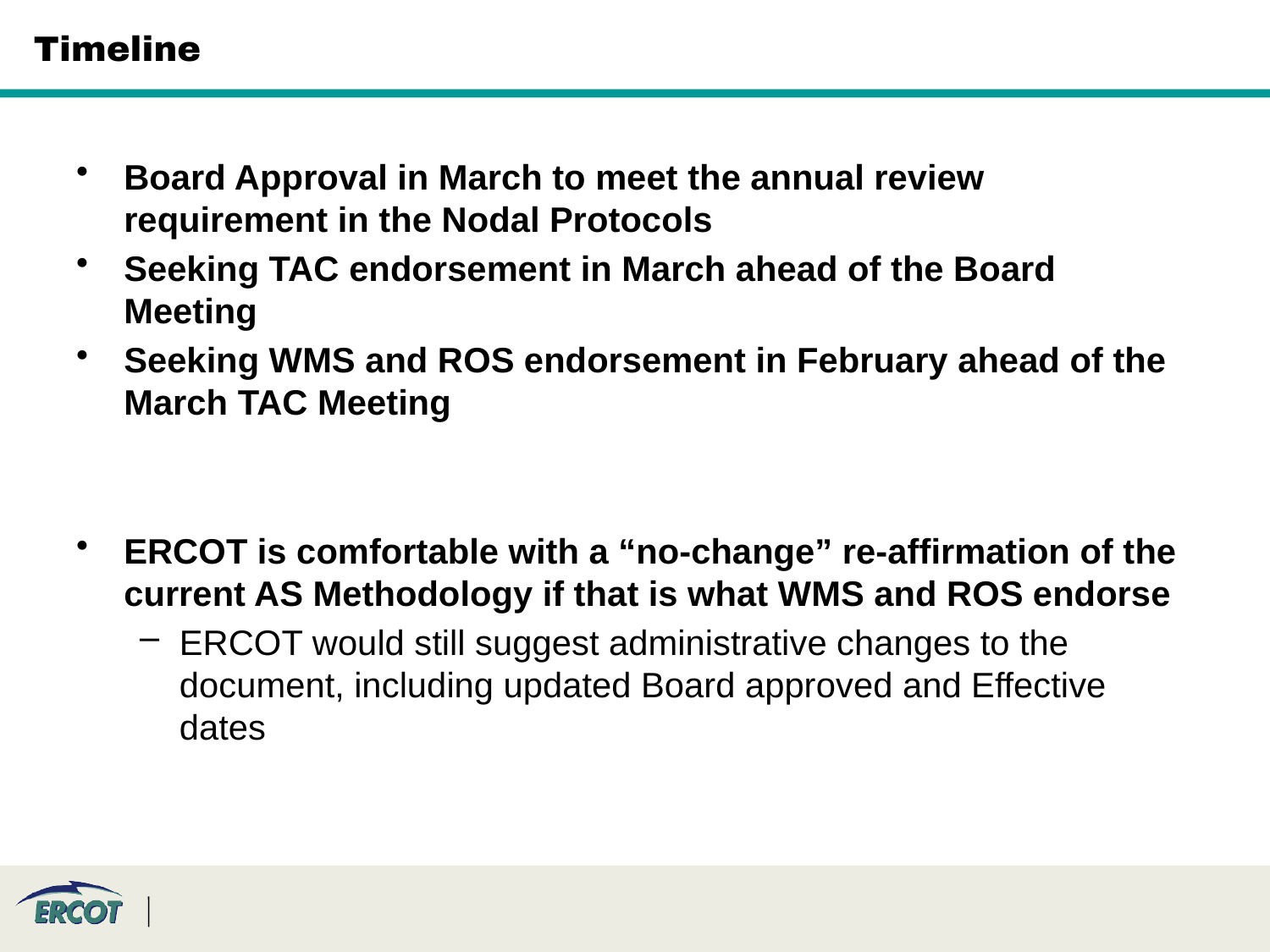

# Timeline
Board Approval in March to meet the annual review requirement in the Nodal Protocols
Seeking TAC endorsement in March ahead of the Board Meeting
Seeking WMS and ROS endorsement in February ahead of the March TAC Meeting

ERCOT is comfortable with a “no-change” re-affirmation of the current AS Methodology if that is what WMS and ROS endorse
ERCOT would still suggest administrative changes to the document, including updated Board approved and Effective dates